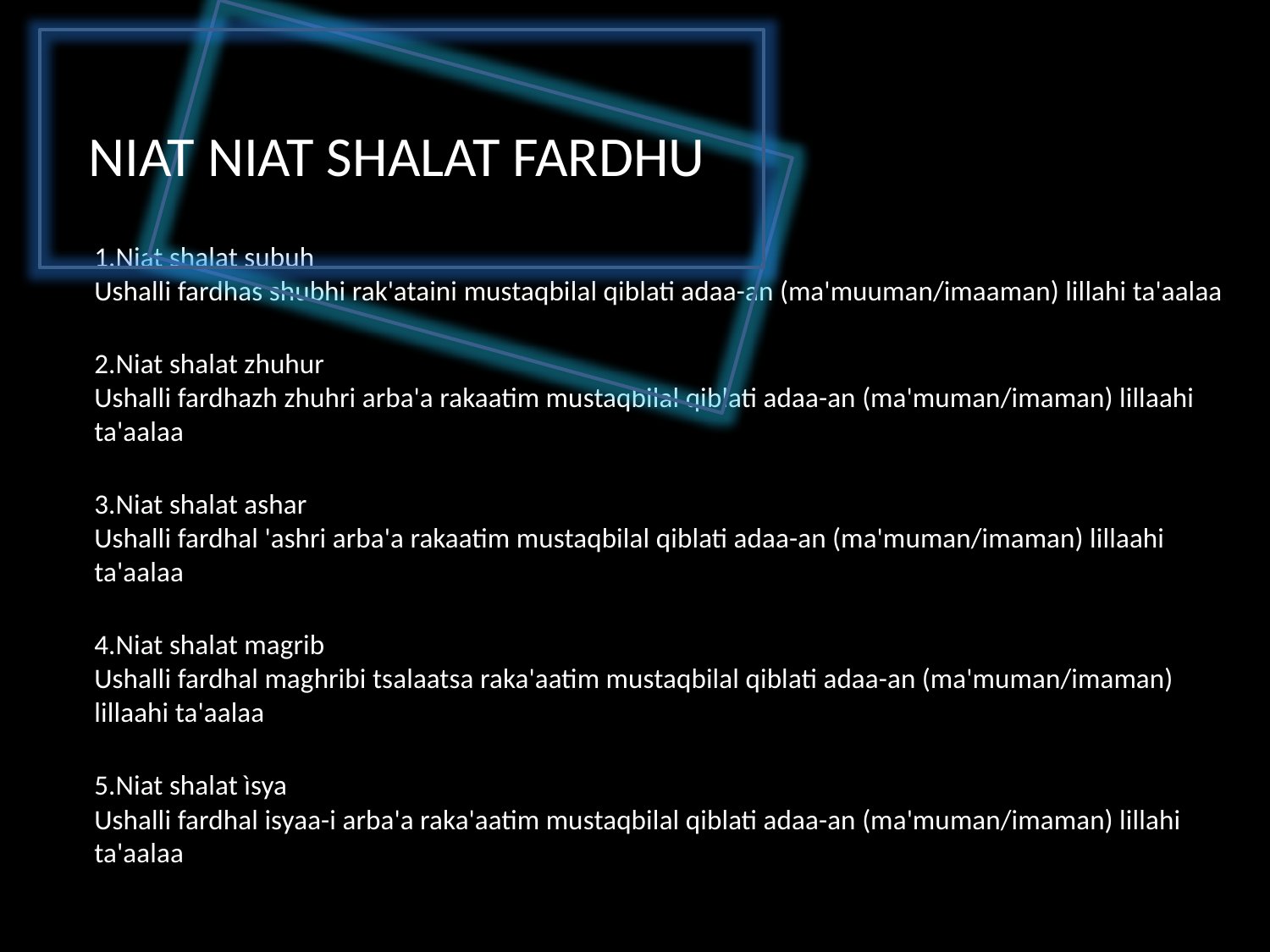

NIAT NIAT SHALAT FARDHU

	1.Niat shalat subuh
Ushalli fardhas shubhi rak'ataini mustaqbilal qiblati adaa-an (ma'muuman/imaaman) lillahi ta'aalaa
2.Niat shalat zhuhur
Ushalli fardhazh zhuhri arba'a rakaatim mustaqbilal qiblati adaa-an (ma'muman/imaman) lillaahi ta'aalaa
	3.Niat shalat ashar
Ushalli fardhal 'ashri arba'a rakaatim mustaqbilal qiblati adaa-an (ma'muman/imaman) lillaahi ta'aalaa
	4.Niat shalat magrib
Ushalli fardhal maghribi tsalaatsa raka'aatim mustaqbilal qiblati adaa-an (ma'muman/imaman) lillaahi ta'aalaa
	5.Niat shalat ìsya
Ushalli fardhal isyaa-i arba'a raka'aatim mustaqbilal qiblati adaa-an (ma'muman/imaman) lillahi ta'aalaa